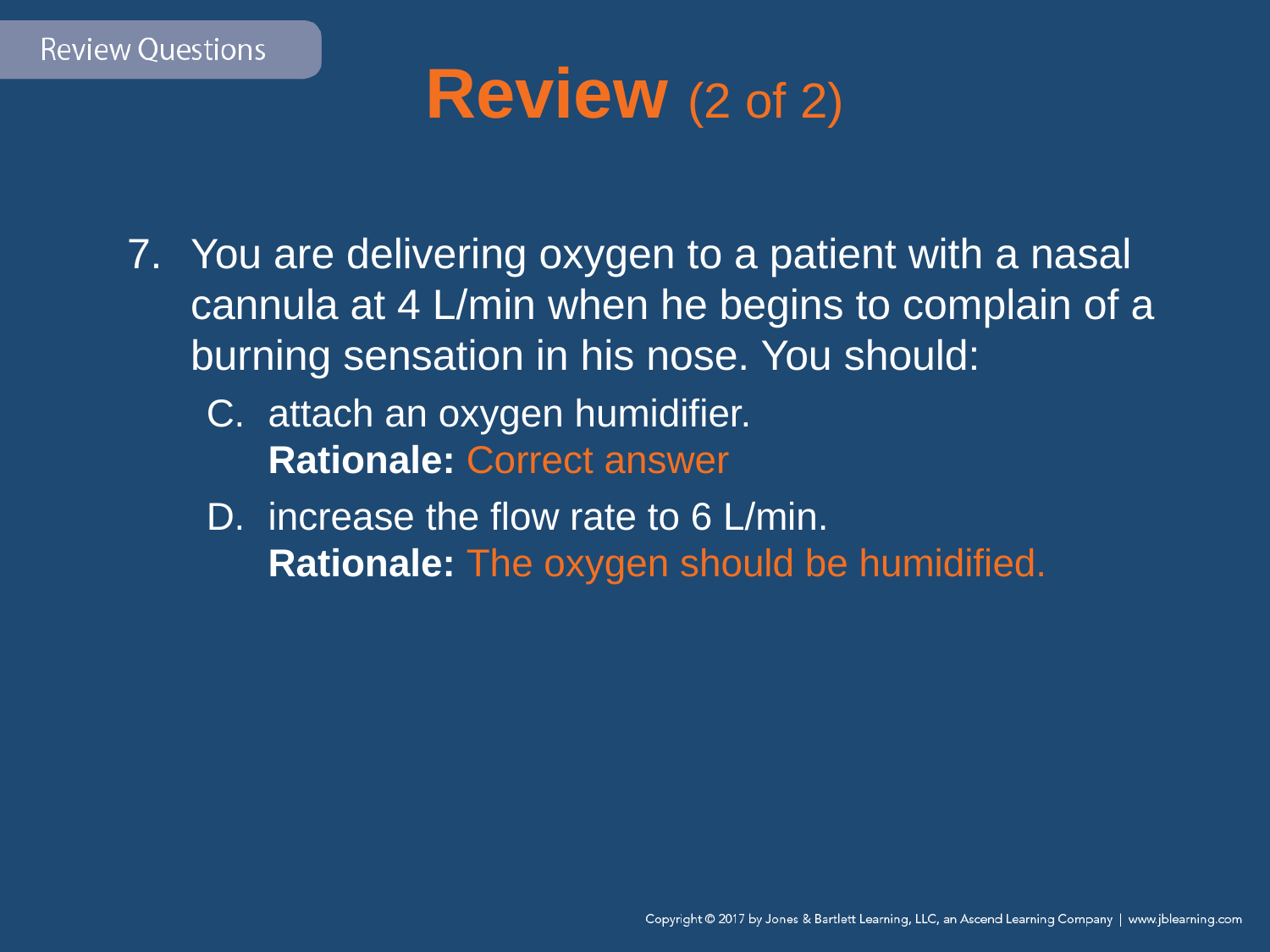

# Review (2 of 2)
You are delivering oxygen to a patient with a nasal cannula at 4 L/min when he begins to complain of a burning sensation in his nose. You should:
attach an oxygen humidifier.
Rationale: Correct answer
increase the flow rate to 6 L/min.
Rationale: The oxygen should be humidified.